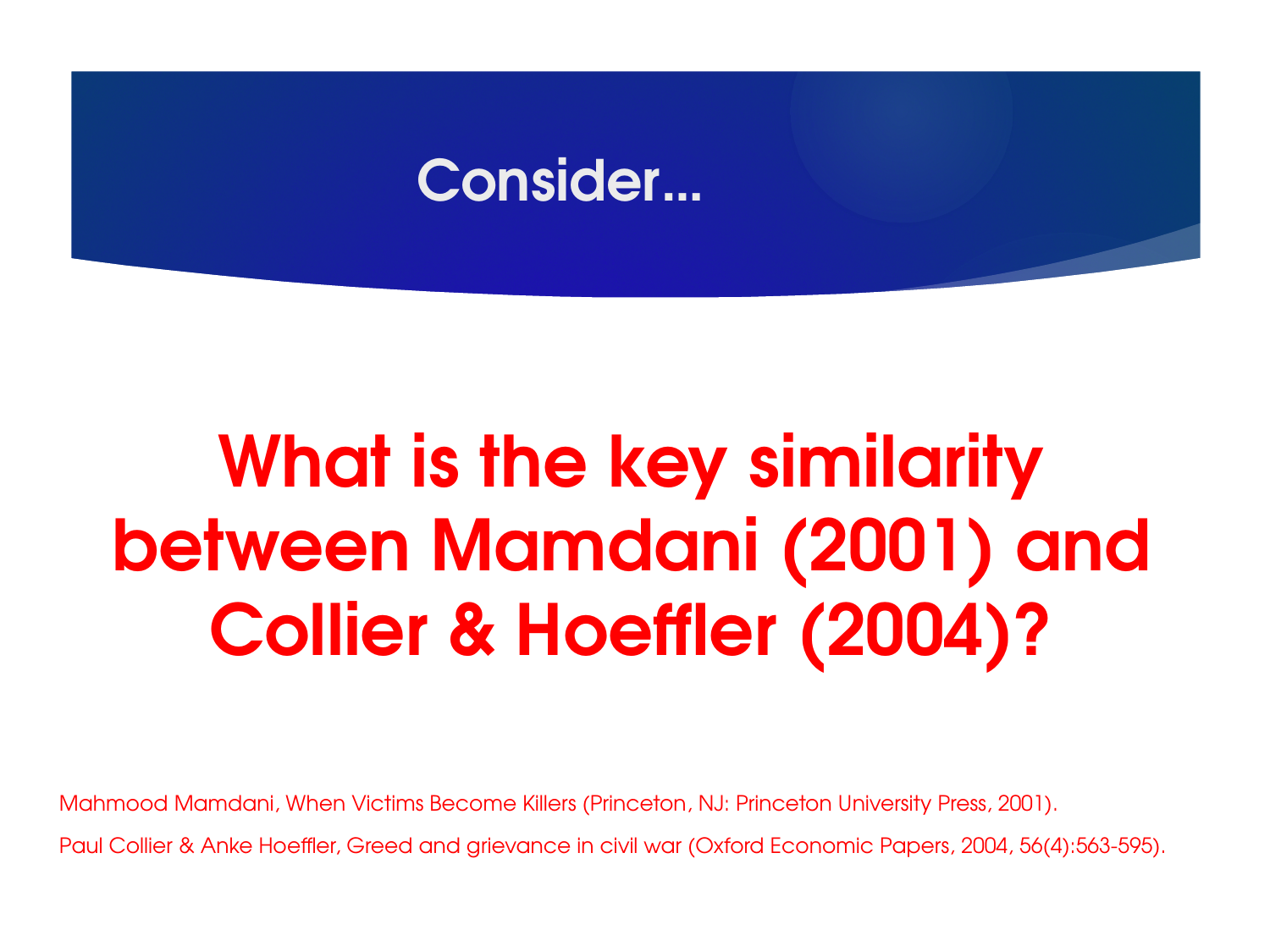

# Consider…
What is the key similarity between Mamdani (2001) and Collier & Hoeffler (2004)?

Mahmood Mamdani, When Victims Become Killers (Princeton, NJ: Princeton University Press, 2001).
Paul Collier & Anke Hoeffler, Greed and grievance in civil war (Oxford Economic Papers, 2004, 56(4):563-595).